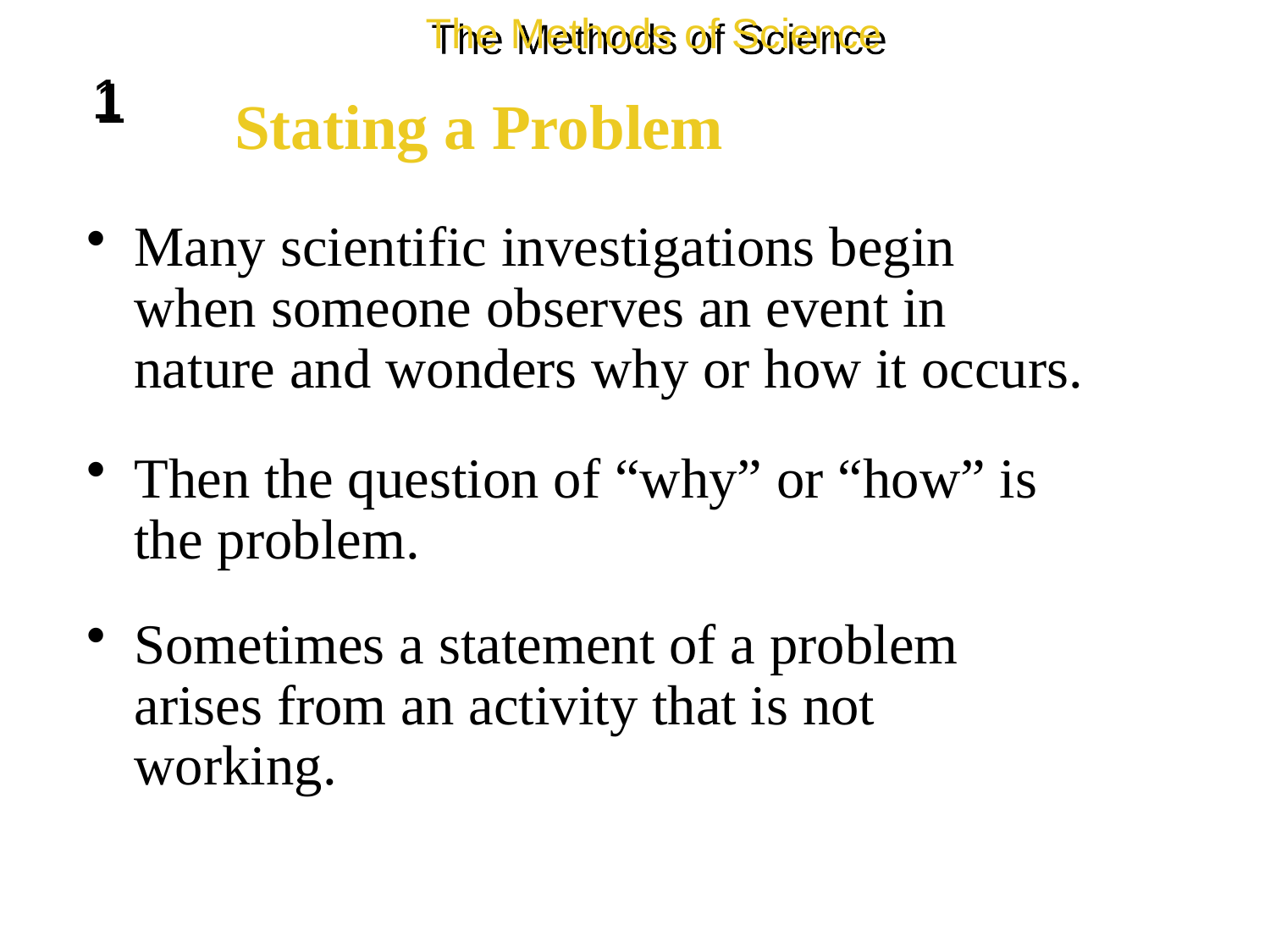

The Methods of Science
1
Stating a Problem
Many scientific investigations begin when someone observes an event in nature and wonders why or how it occurs.
Then the question of “why” or “how” is the problem.
Sometimes a statement of a problem arises from an activity that is not working.